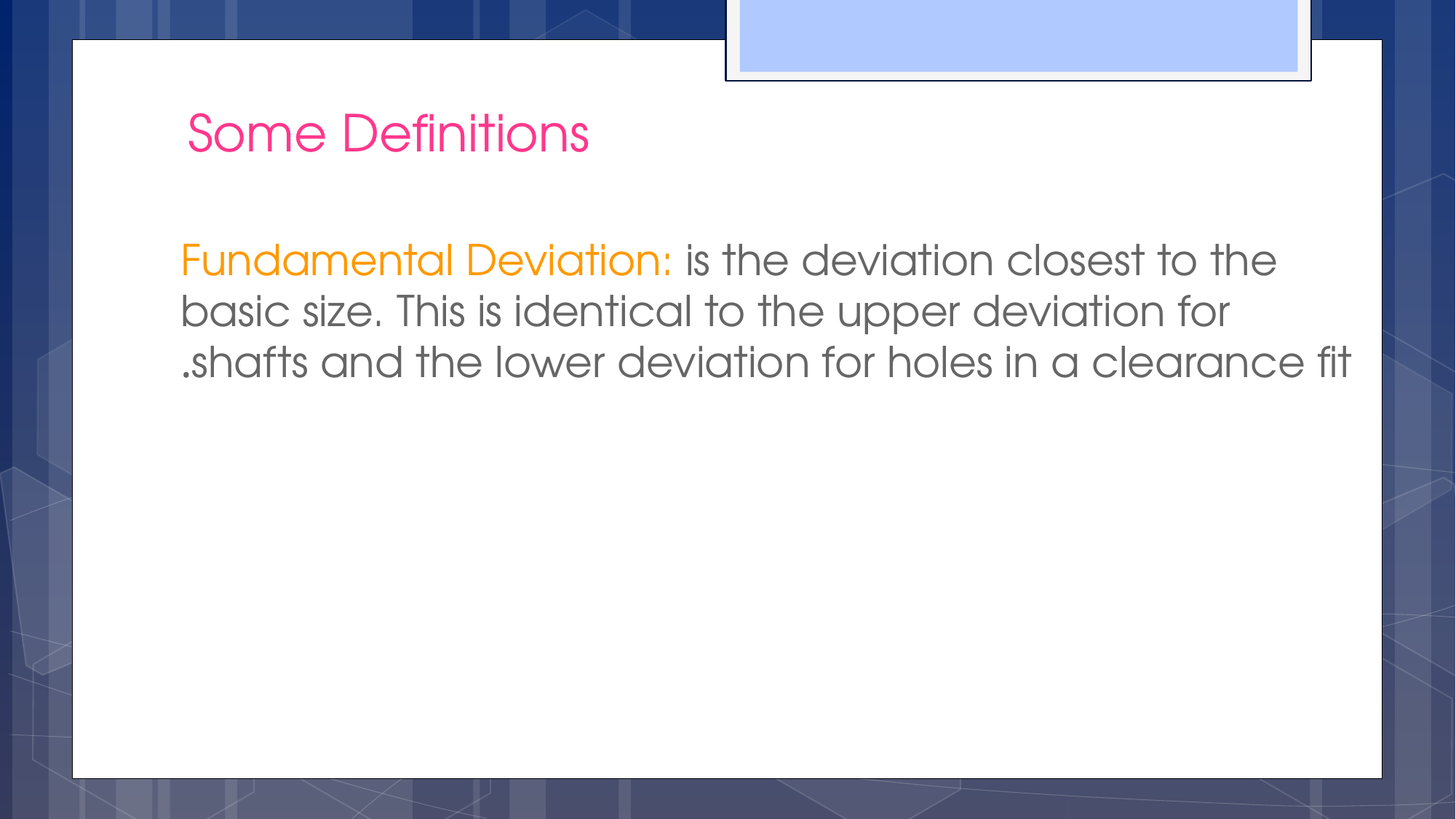

# Some Definitions
Fundamental Deviation: is the deviation closest to the  basic size. This is identical to the upper deviation for shafts and the lower deviation for holes in a clearance fit.